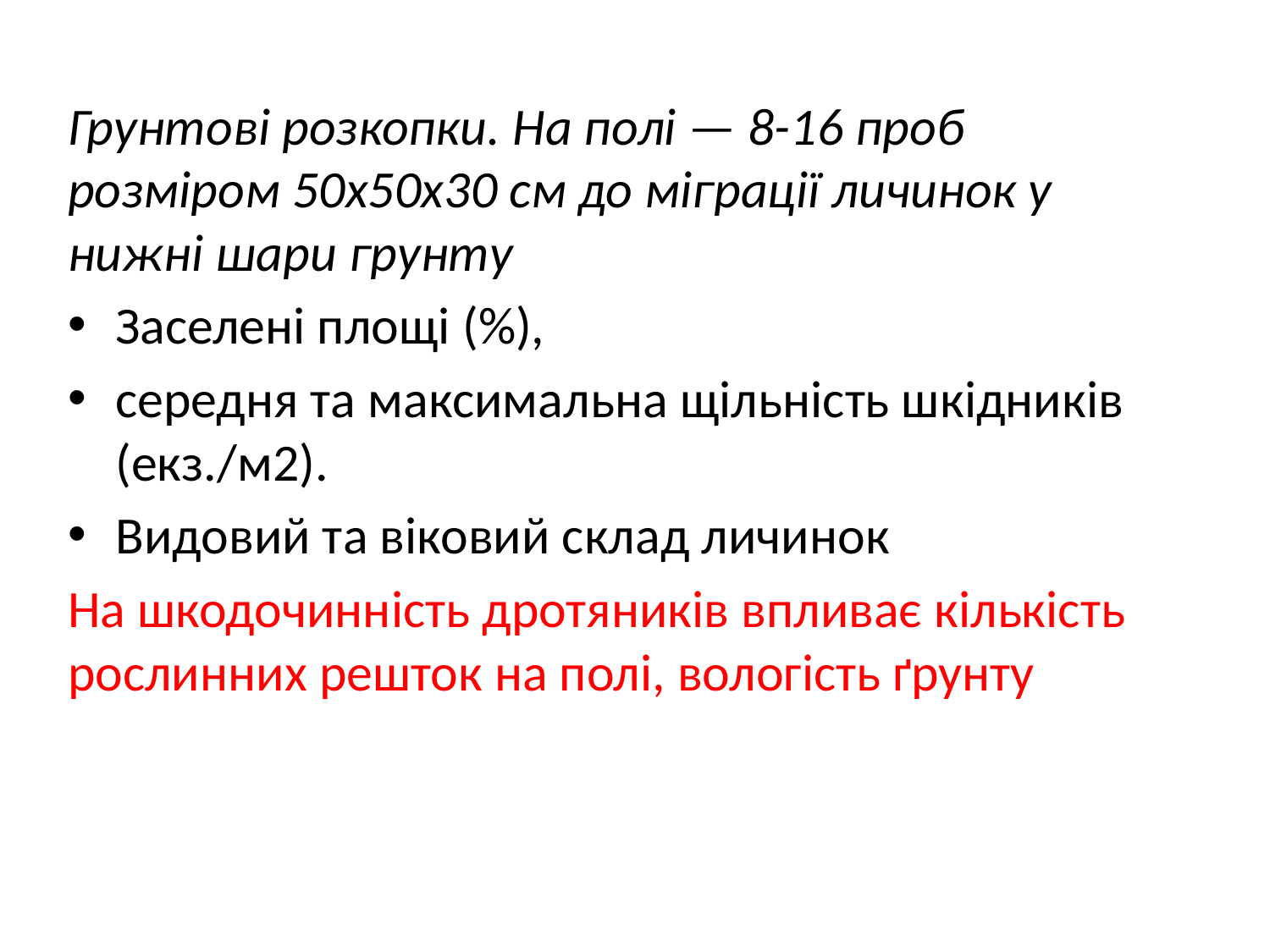

Грунтові розкопки. На полі — 8-16 проб розміром 50x50x30 см до міграції личинок у нижні шари грунту
Заселені площі (%),
середня та максимальна щільність шкідників (екз./м2).
Видовий та віковий склад личинок
На шкодочинність дротяників впливає кількість рослинних решток на полі, вологість ґрунту